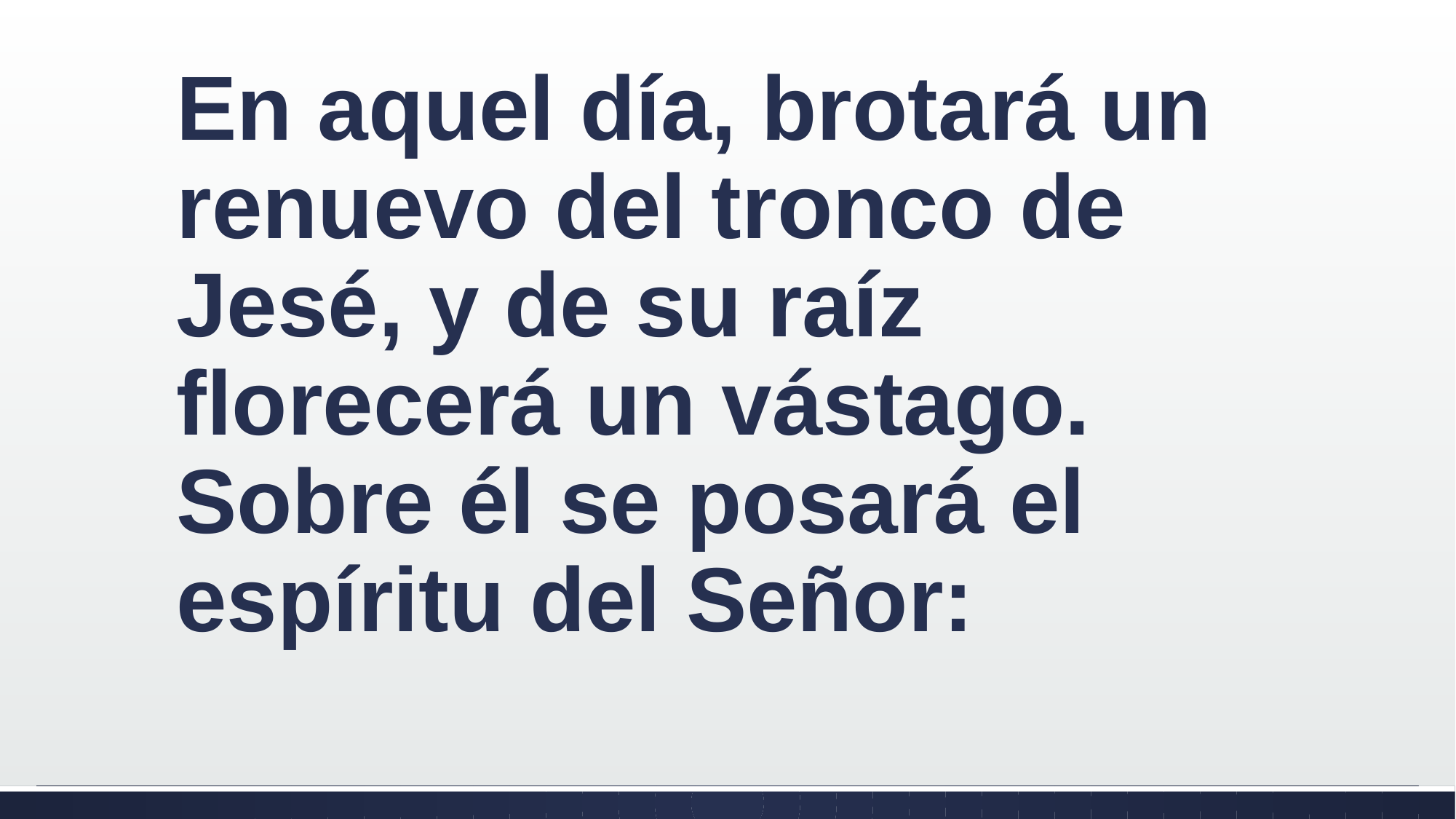

#
En aquel día, brotará un renuevo del tronco de Jesé, y de su raíz florecerá un vástago. Sobre él se posará el espíritu del Señor: